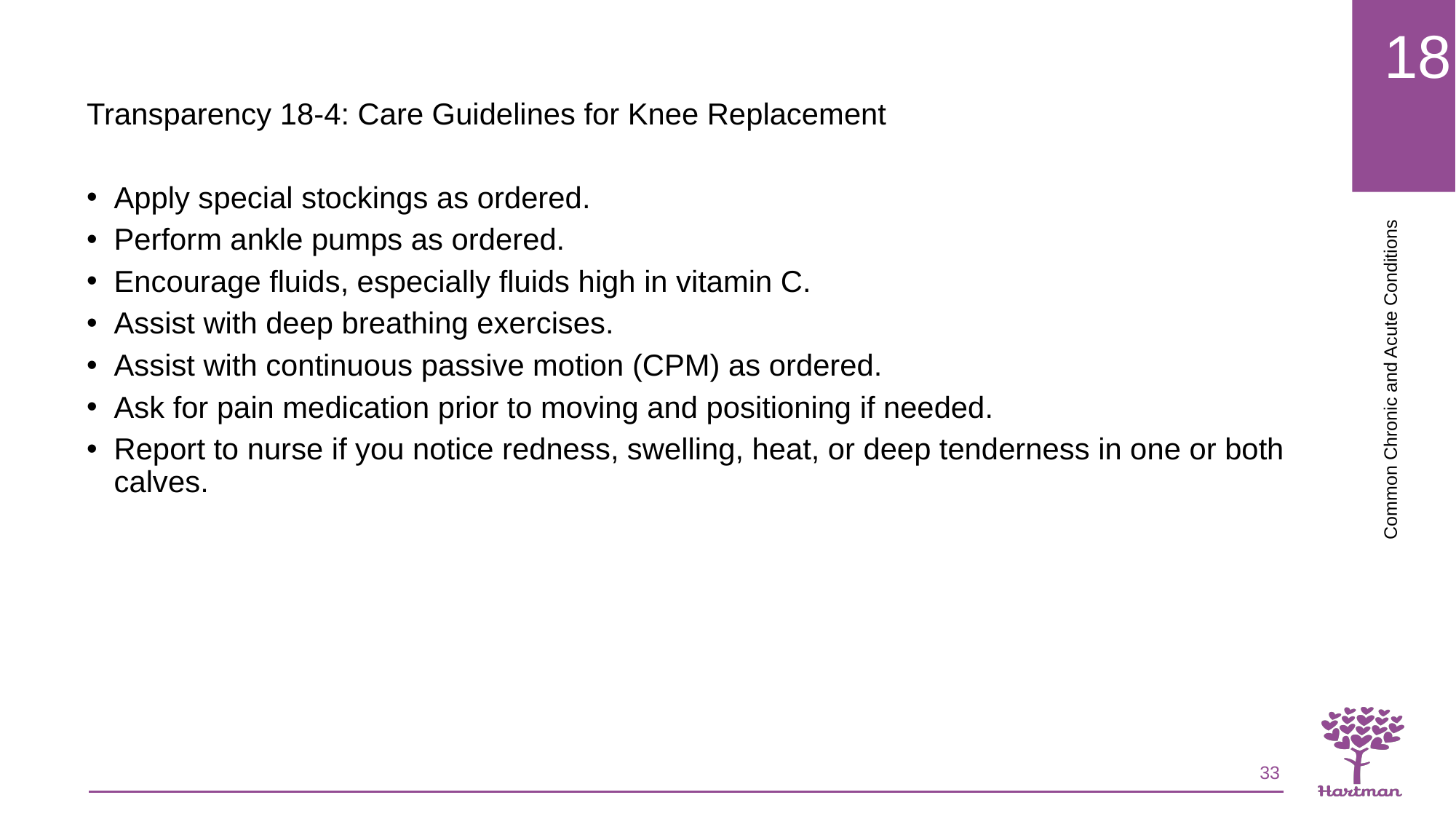

Transparency 18-4: Care Guidelines for Knee Replacement

Apply special stockings as ordered.
Perform ankle pumps as ordered.
Encourage fluids, especially fluids high in vitamin C.
Assist with deep breathing exercises.
Assist with continuous passive motion (CPM) as ordered.
Ask for pain medication prior to moving and positioning if needed.
Report to nurse if you notice redness, swelling, heat, or deep tenderness in one or both calves.

33